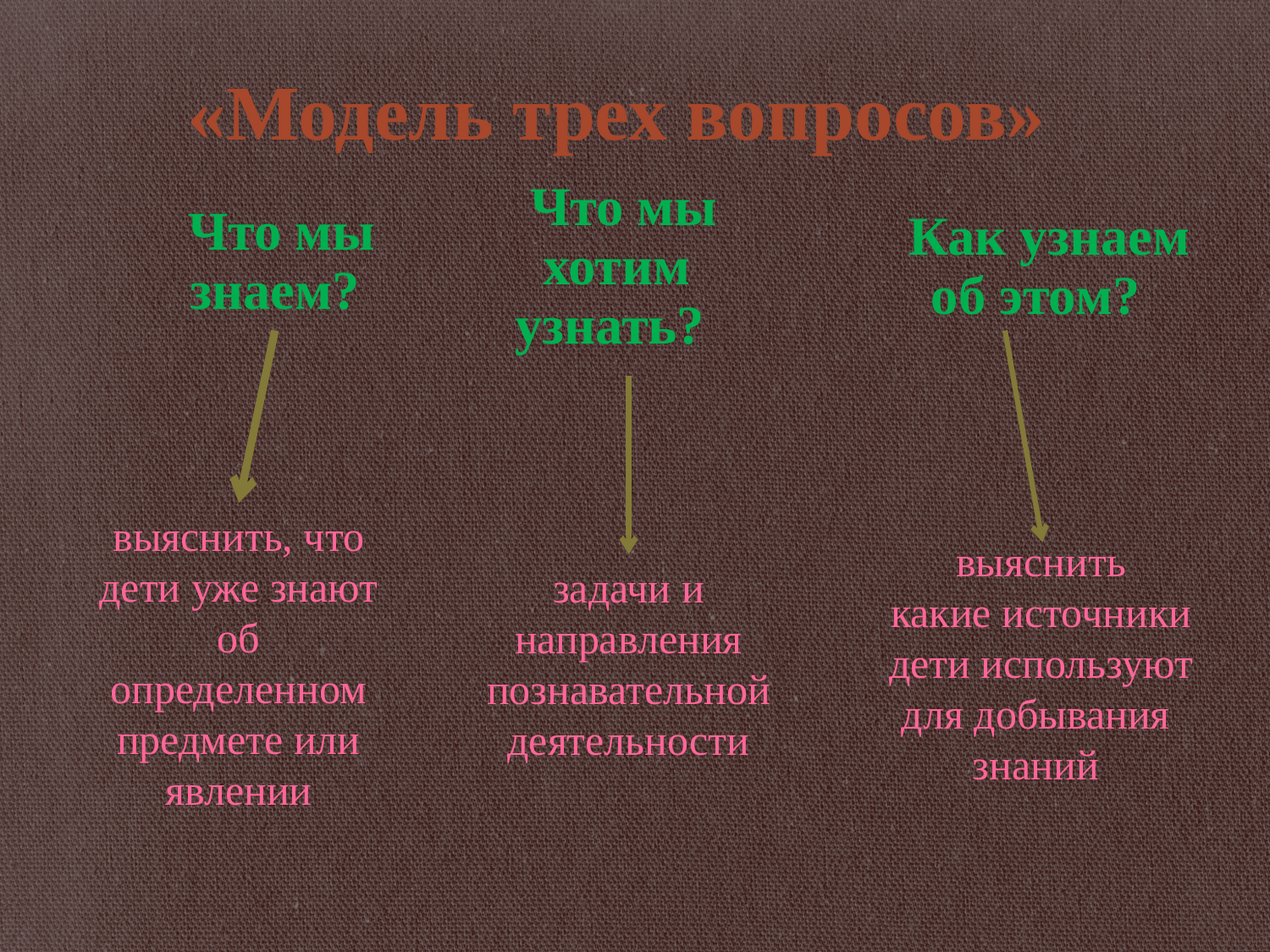

«Модель трех вопросов»

 Что мы знаем?
 Что мы хотим узнать?
 Как узнаем об этом?
выяснить, что дети уже знают об определенном предмете или явлении
выяснить
какие источники
дети используют
для добывания
знаний
задачи и направления познавательной деятельности